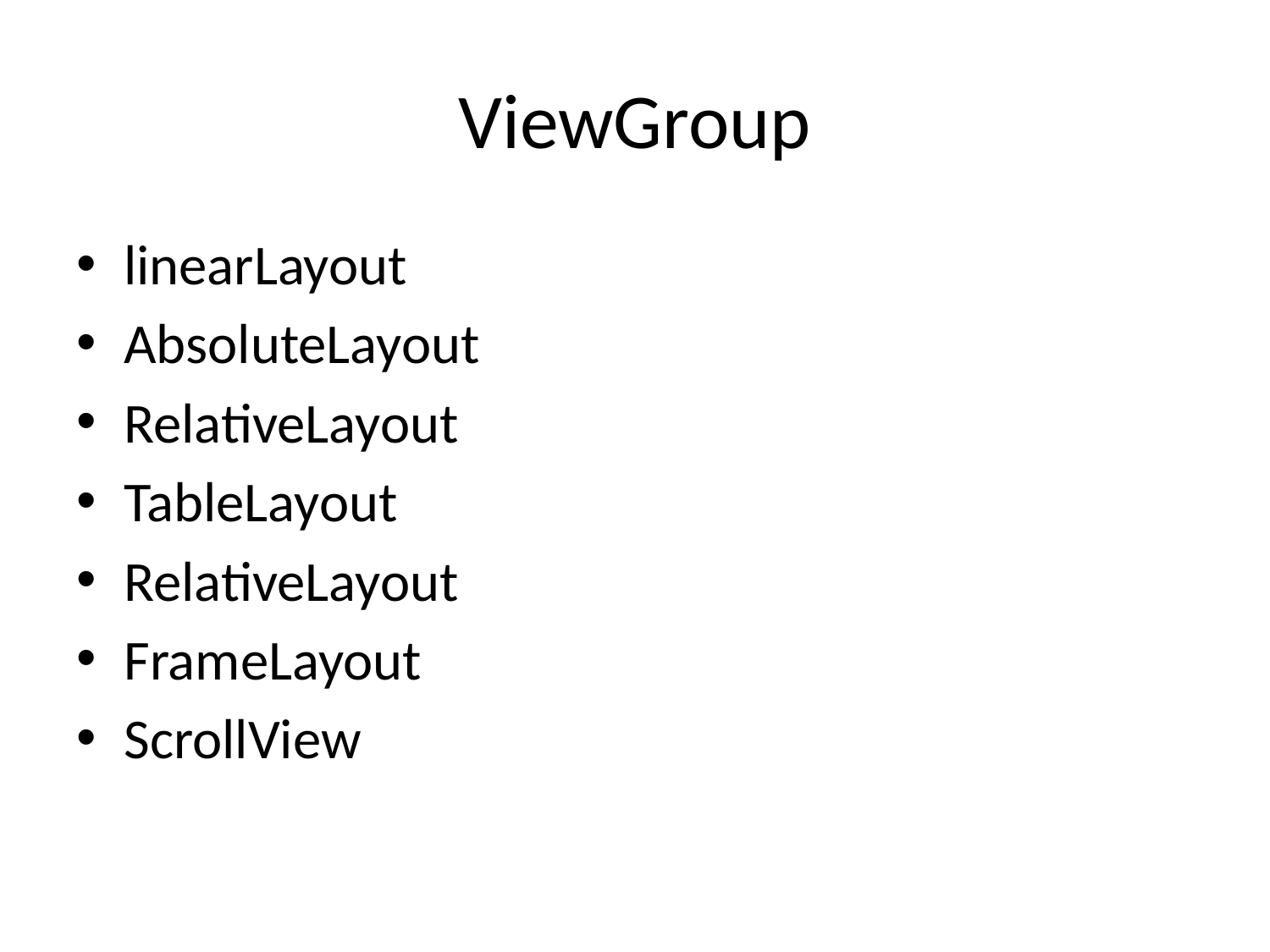

# ViewGroup
linearLayout
AbsoluteLayout
RelativeLayout
TableLayout
RelativeLayout
FrameLayout
ScrollView